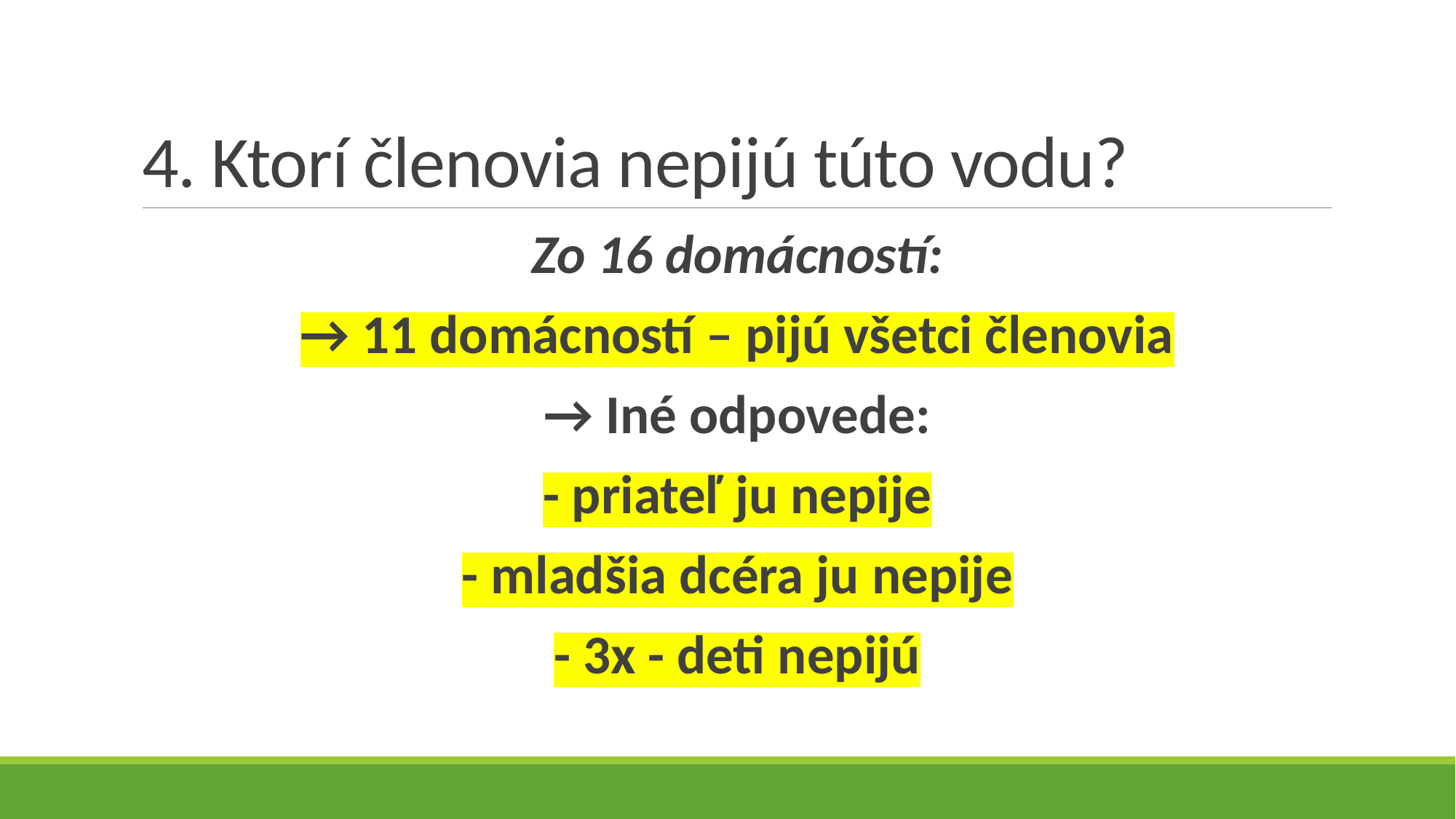

# 4. Ktorí členovia nepijú túto vodu?
Zo 16 domácností:
→ 11 domácností – pijú všetci členovia
→ Iné odpovede:
- priateľ ju nepije
- mladšia dcéra ju nepije
- 3x - deti nepijú